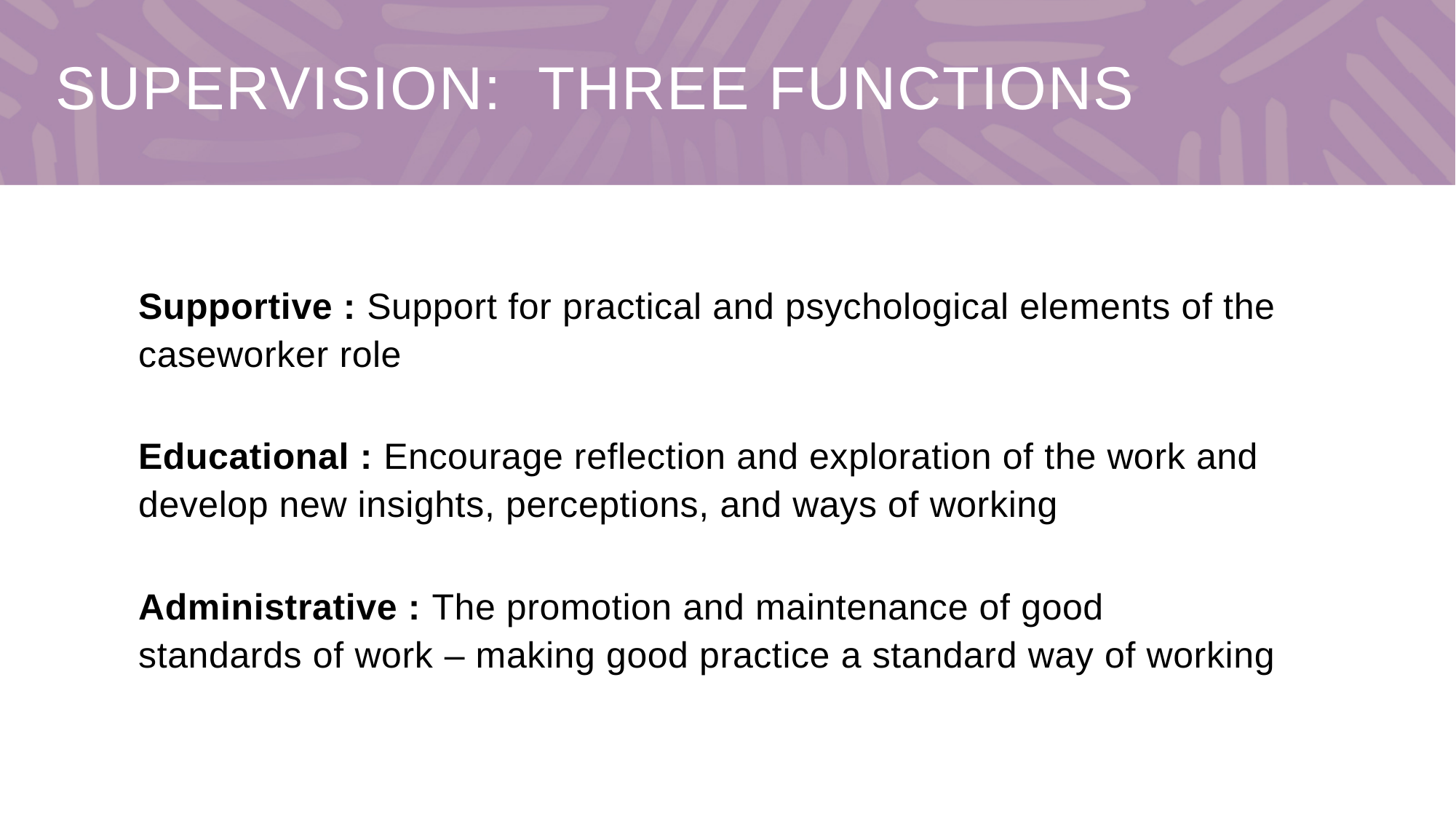

# Supervision:  three functions
Supportive : Support for practical and psychological elements of the caseworker role

Educational : Encourage reflection and exploration of the work and develop new insights, perceptions, and ways of working

Administrative : The promotion and maintenance of good standards of work – making good practice a standard way of working